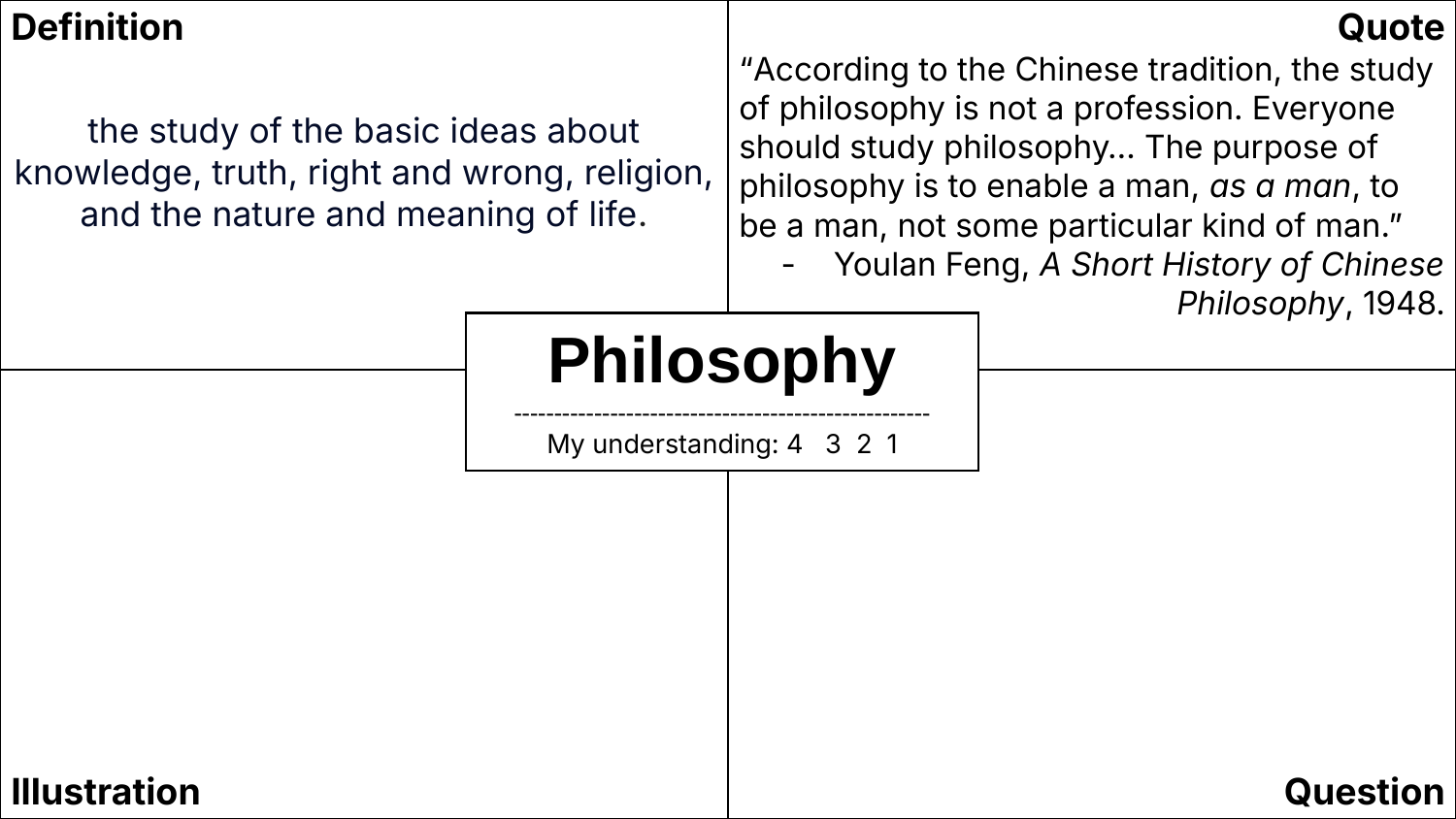

| Definition the study of the basic ideas about knowledge, truth, right and wrong, religion, and the nature and meaning of life. | Quote “According to the Chinese tradition, the study of philosophy is not a profession. Everyone should study philosophy… The purpose of philosophy is to enable a man, as a man, to be a man, not some particular kind of man.” Youlan Feng, A Short History of Chinese Philosophy, 1948. |
| --- | --- |
| Illustration | Question |
Philosophy
----------------------------------------------------
My understanding: 4   3  2  1